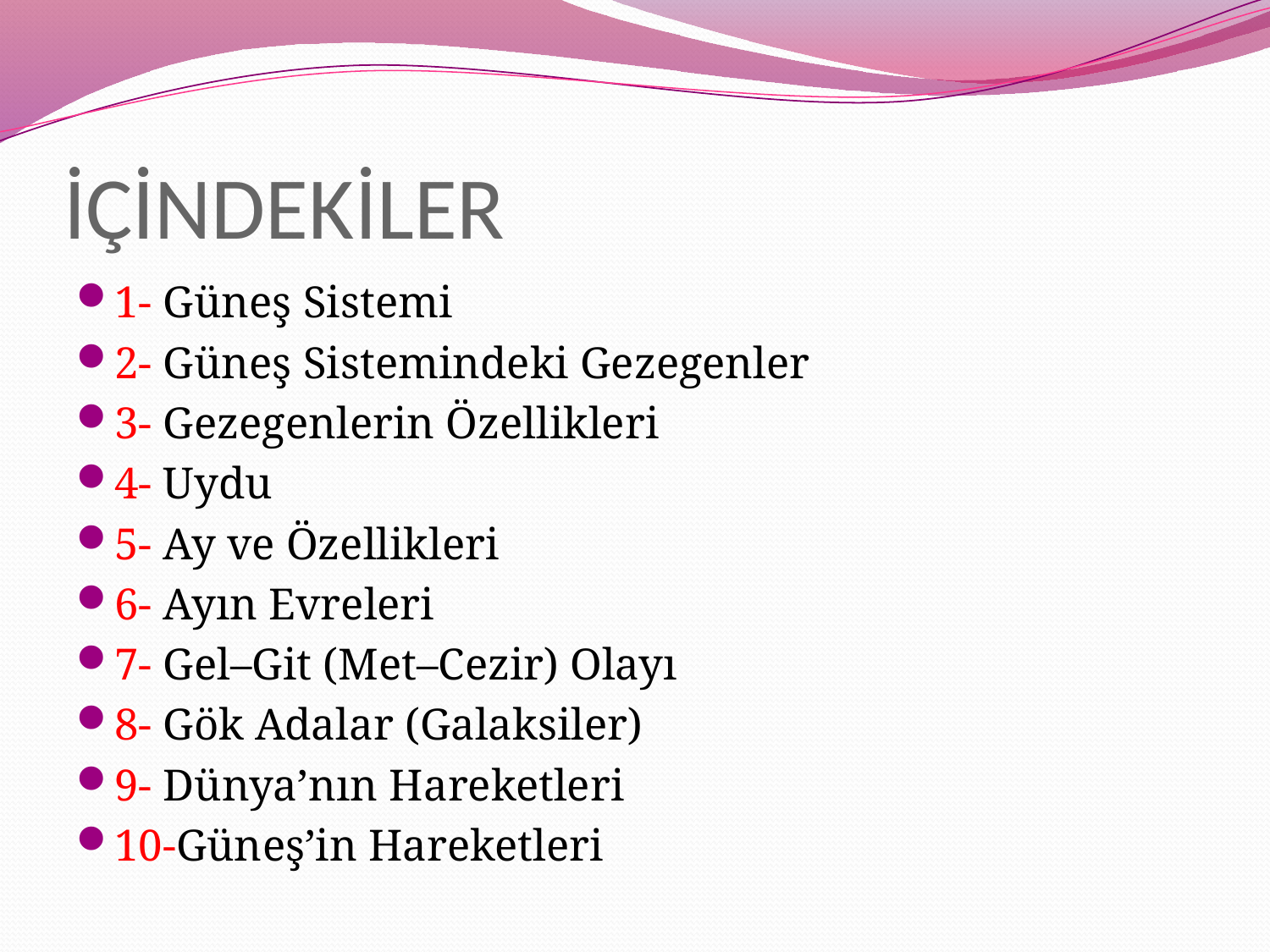

# İÇİNDEKİLER
1- Güneş Sistemi
2- Güneş Sistemindeki Gezegenler
3- Gezegenlerin Özellikleri
4- Uydu
5- Ay ve Özellikleri
6- Ayın Evreleri
7- Gel–Git (Met–Cezir) Olayı
8- Gök Adalar (Galaksiler)
9- Dünya’nın Hareketleri
10-Güneş’in Hareketleri